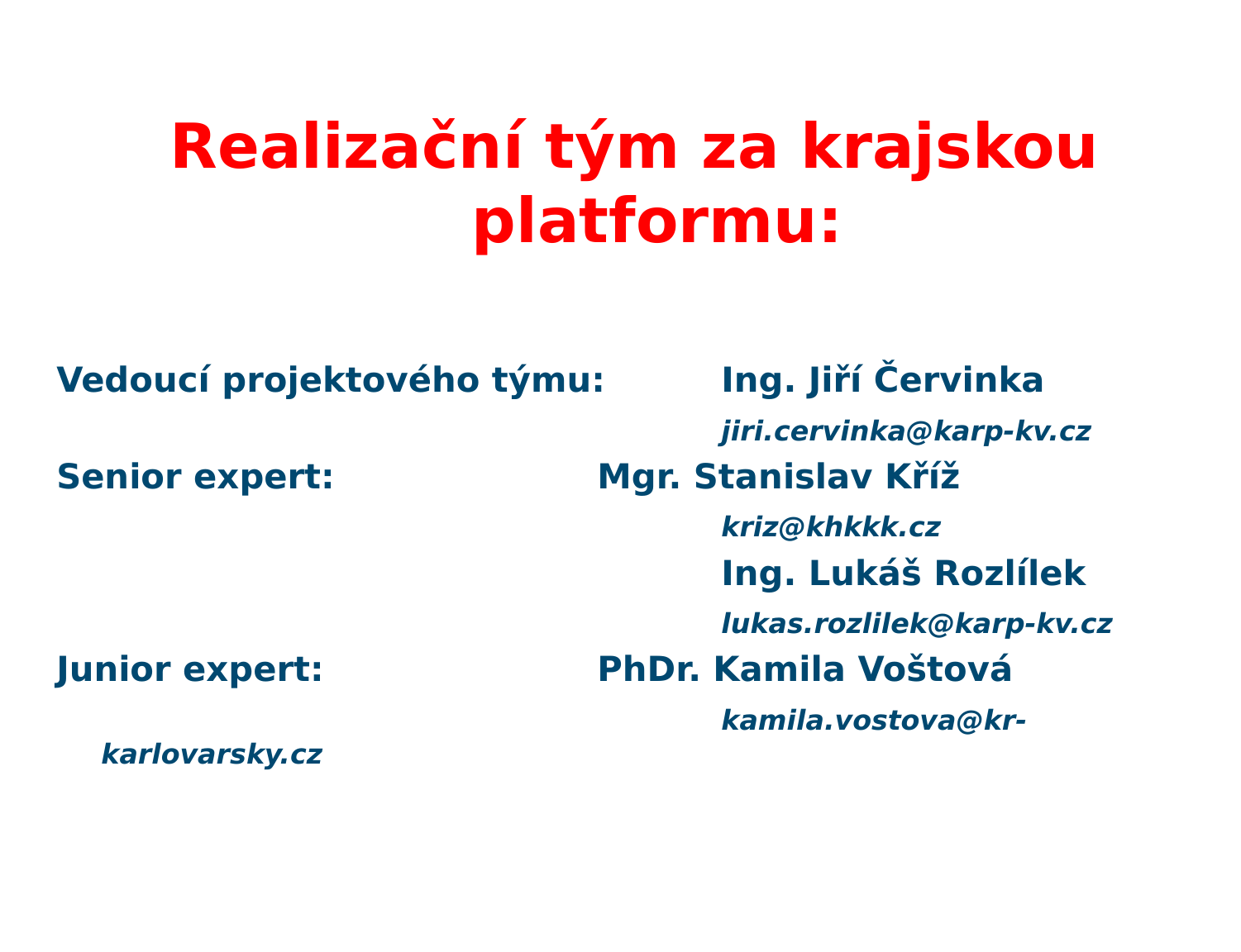

Realizační tým za krajskou platformu:

Vedoucí projektového týmu: 	Ing. Jiří Červinka
						jiri.cervinka@karp-kv.cz
Senior expert: 			Mgr. Stanislav Kříž
						kriz@khkkk.cz
						Ing. Lukáš Rozlílek
						lukas.rozlilek@karp-kv.cz
Junior expert:			PhDr. Kamila Voštová
						kamila.vostova@kr-karlovarsky.cz